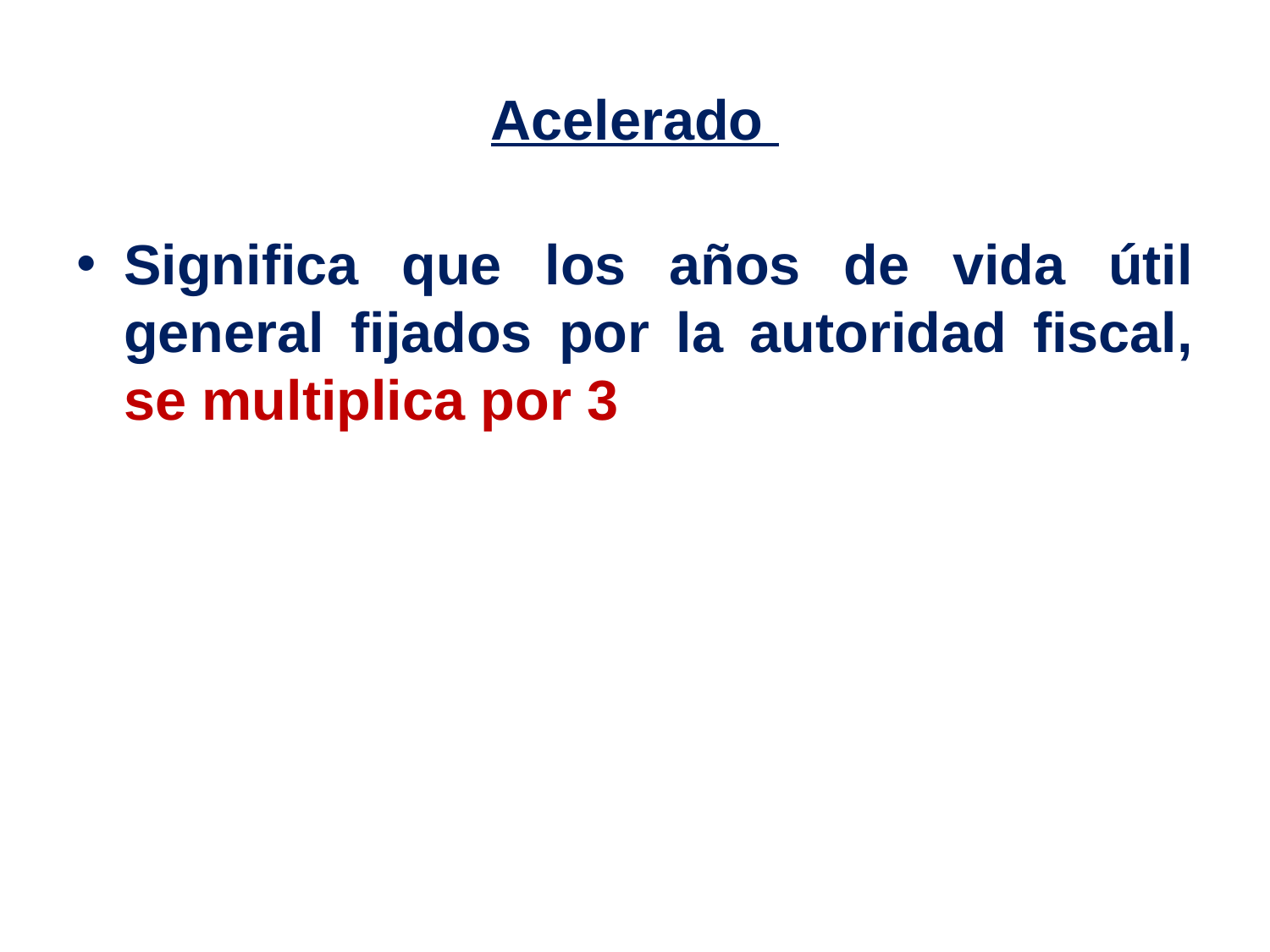

# Acelerado
Significa que los años de vida útil general fijados por la autoridad fiscal, se multiplica por 3